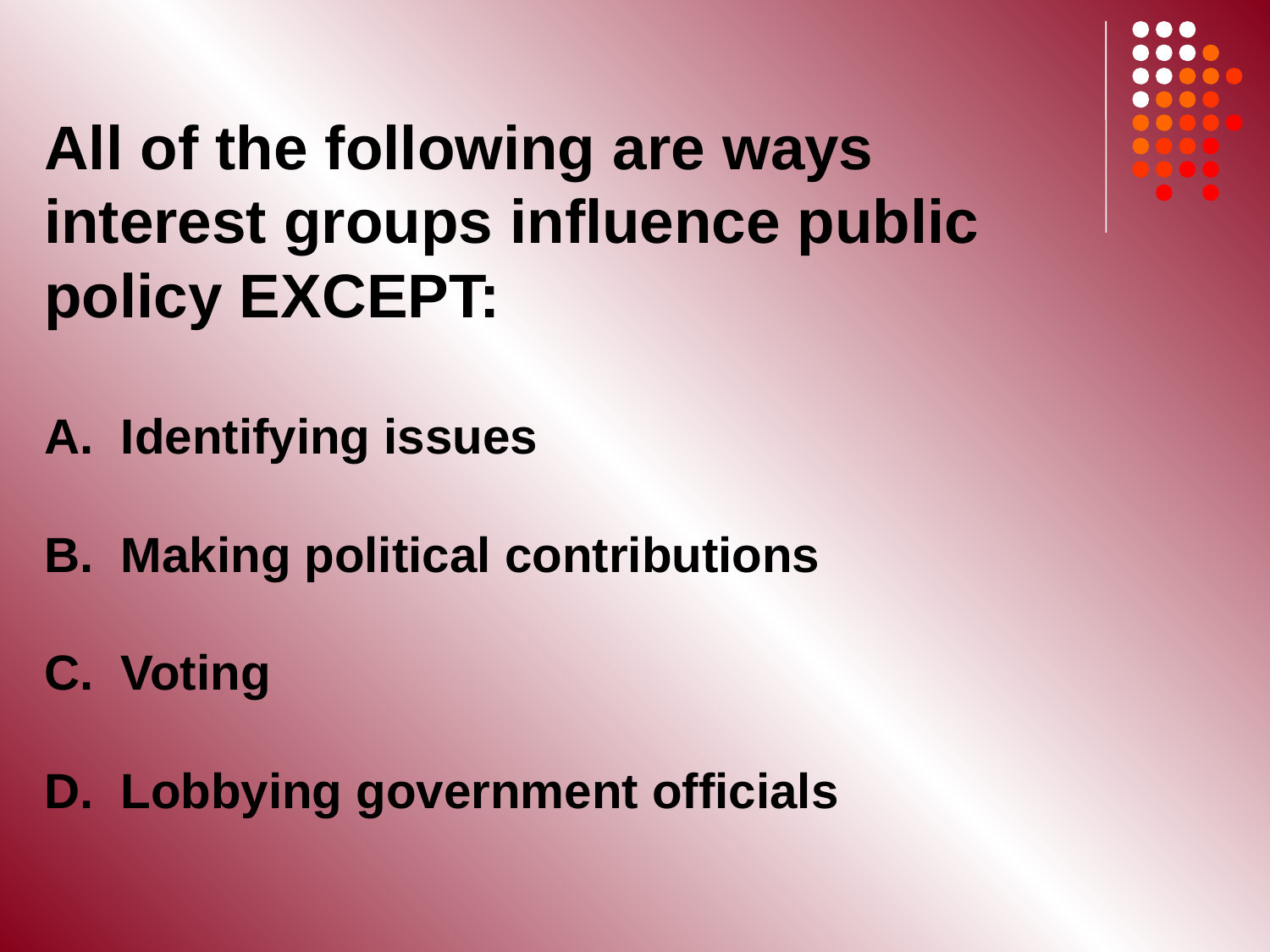

All of the following are ways interest groups influence public policy EXCEPT:
A.  Identifying issues
B.  Making political contributions
C.  Voting
D.  Lobbying government officials